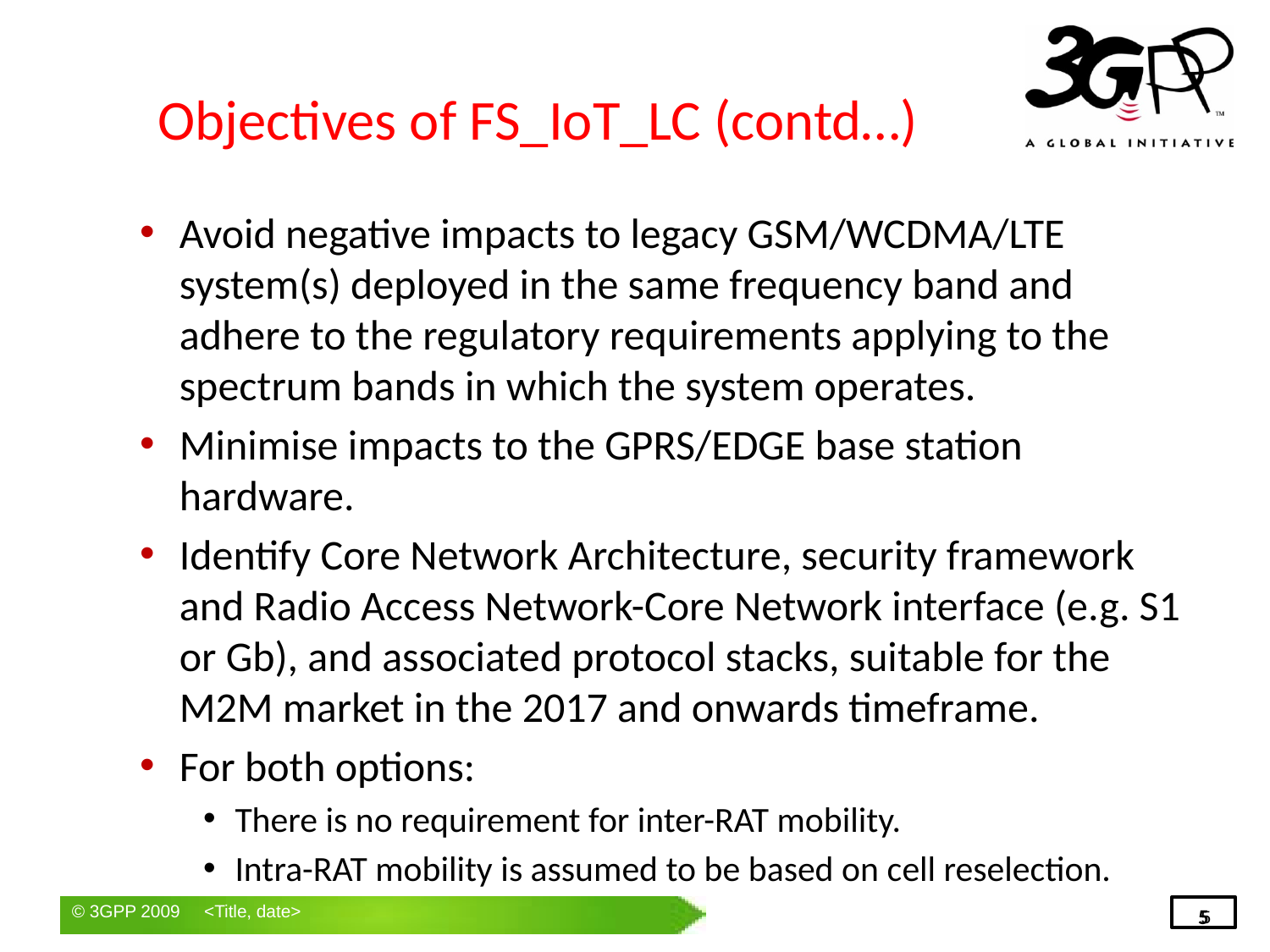

# Objectives of FS_IoT_LC (contd…)
Avoid negative impacts to legacy GSM/WCDMA/LTE system(s) deployed in the same frequency band and adhere to the regulatory requirements applying to the spectrum bands in which the system operates.
Minimise impacts to the GPRS/EDGE base station hardware.
Identify Core Network Architecture, security framework and Radio Access Network-Core Network interface (e.g. S1 or Gb), and associated protocol stacks, suitable for the M2M market in the 2017 and onwards timeframe.
For both options:
There is no requirement for inter-RAT mobility.
Intra-RAT mobility is assumed to be based on cell reselection.

5